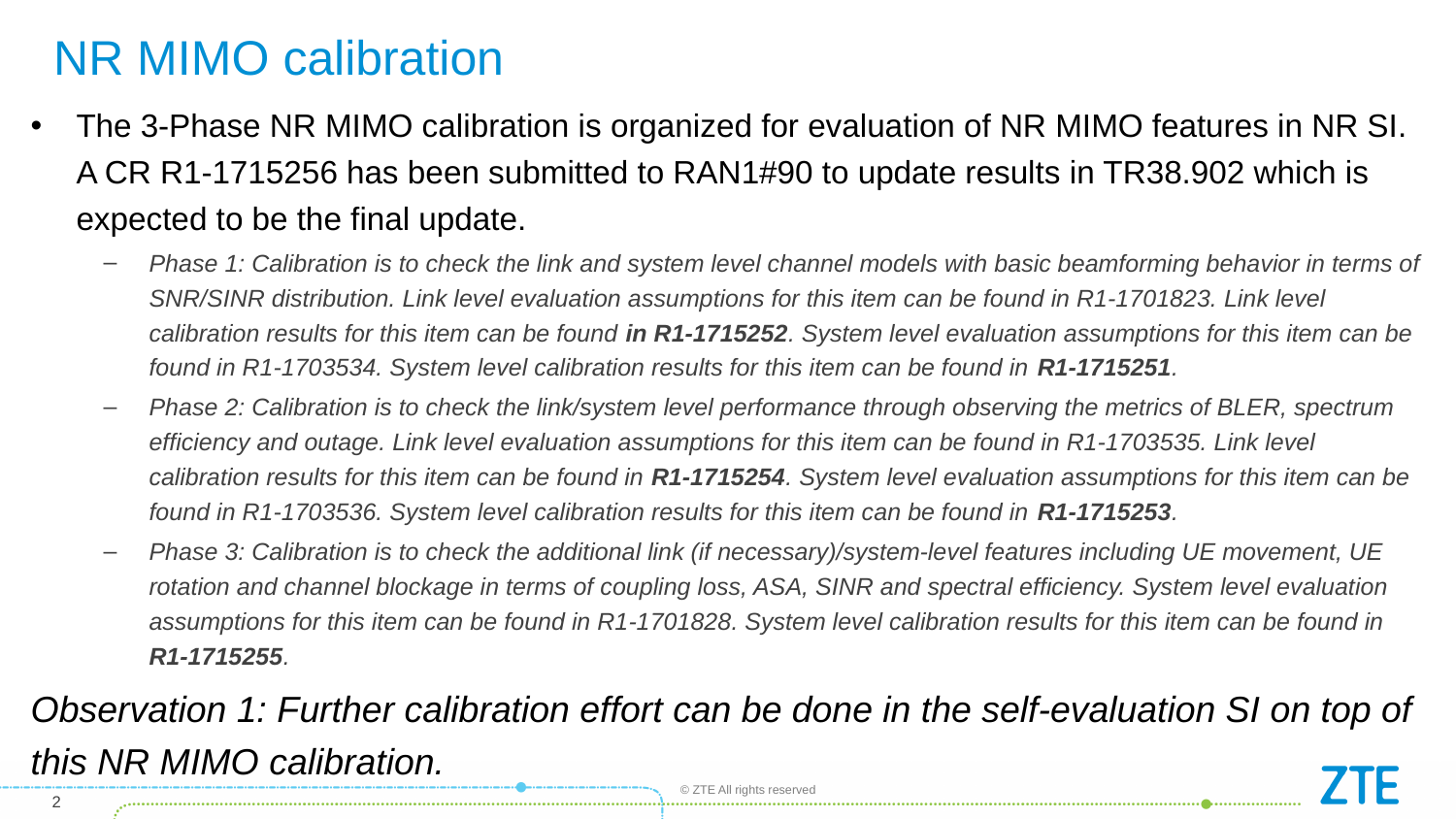

# NR MIMO calibration
The 3-Phase NR MIMO calibration is organized for evaluation of NR MIMO features in NR SI.  A CR R1-1715256 has been submitted to RAN1#90 to update results in TR38.902 which is expected to be the final update.
Phase 1: Calibration is to check the link and system level channel models with basic beamforming behavior in terms of SNR/SINR distribution. Link level evaluation assumptions for this item can be found in R1-1701823. Link level calibration results for this item can be found in R1-1715252. System level evaluation assumptions for this item can be found in R1-1703534. System level calibration results for this item can be found in R1-1715251.
Phase 2: Calibration is to check the link/system level performance through observing the metrics of BLER, spectrum efficiency and outage. Link level evaluation assumptions for this item can be found in R1-1703535. Link level calibration results for this item can be found in R1-1715254. System level evaluation assumptions for this item can be found in R1-1703536. System level calibration results for this item can be found in R1-1715253.
Phase 3: Calibration is to check the additional link (if necessary)/system-level features including UE movement, UE rotation and channel blockage in terms of coupling loss, ASA, SINR and spectral efficiency. System level evaluation assumptions for this item can be found in R1-1701828. System level calibration results for this item can be found in  R1-1715255.
Observation 1: Further calibration effort can be done in the self-evaluation SI on top of this NR MIMO calibration.